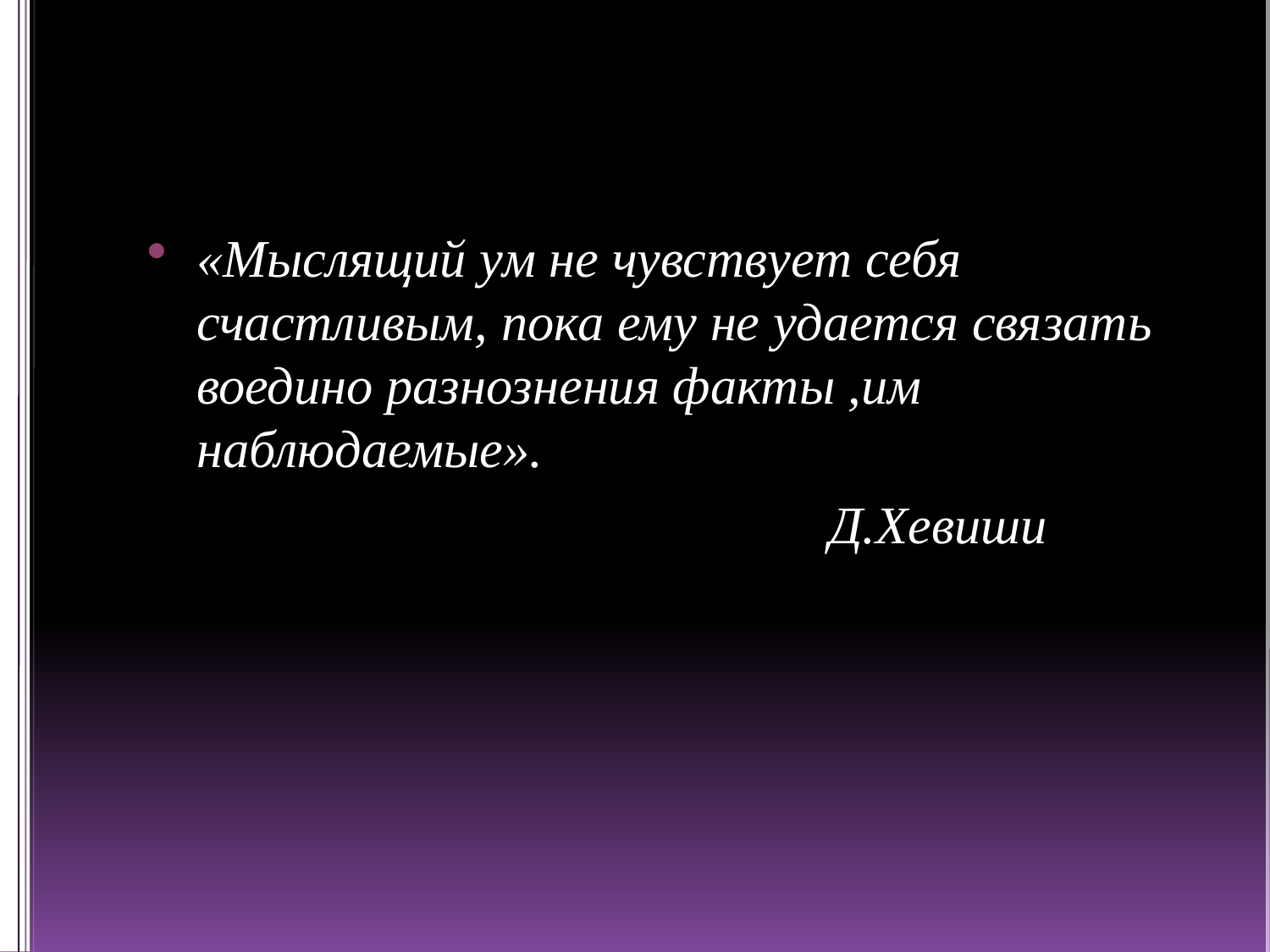

#
«Мыслящий ум не чувствует себя счастливым, пока ему не удается связать воедино разнознения факты ,им наблюдаемые».
                                                   Д.Хевиши